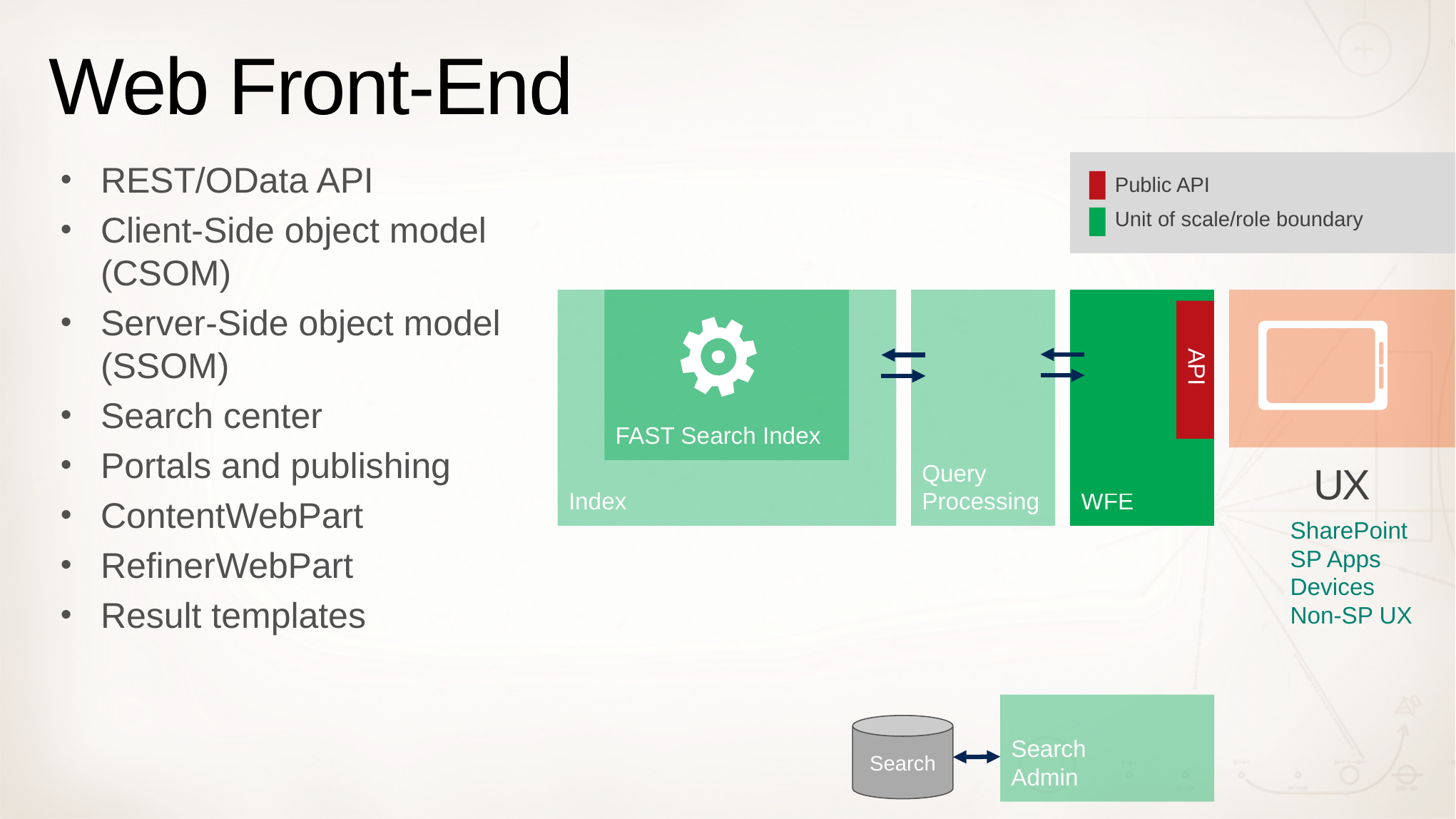

# Web Front-End
REST/OData API
Client-Side object model (CSOM)
Server-Side object model (SSOM)
Search center
Portals and publishing
ContentWebPart
RefinerWebPart
Result templates

Public API

Unit of scale/role boundary

FAST Search Index
Index

UX
Query
Processing
WFE
API

SharePoint
SP Apps
Devices
Non-SP UX
Search
Admin
Search